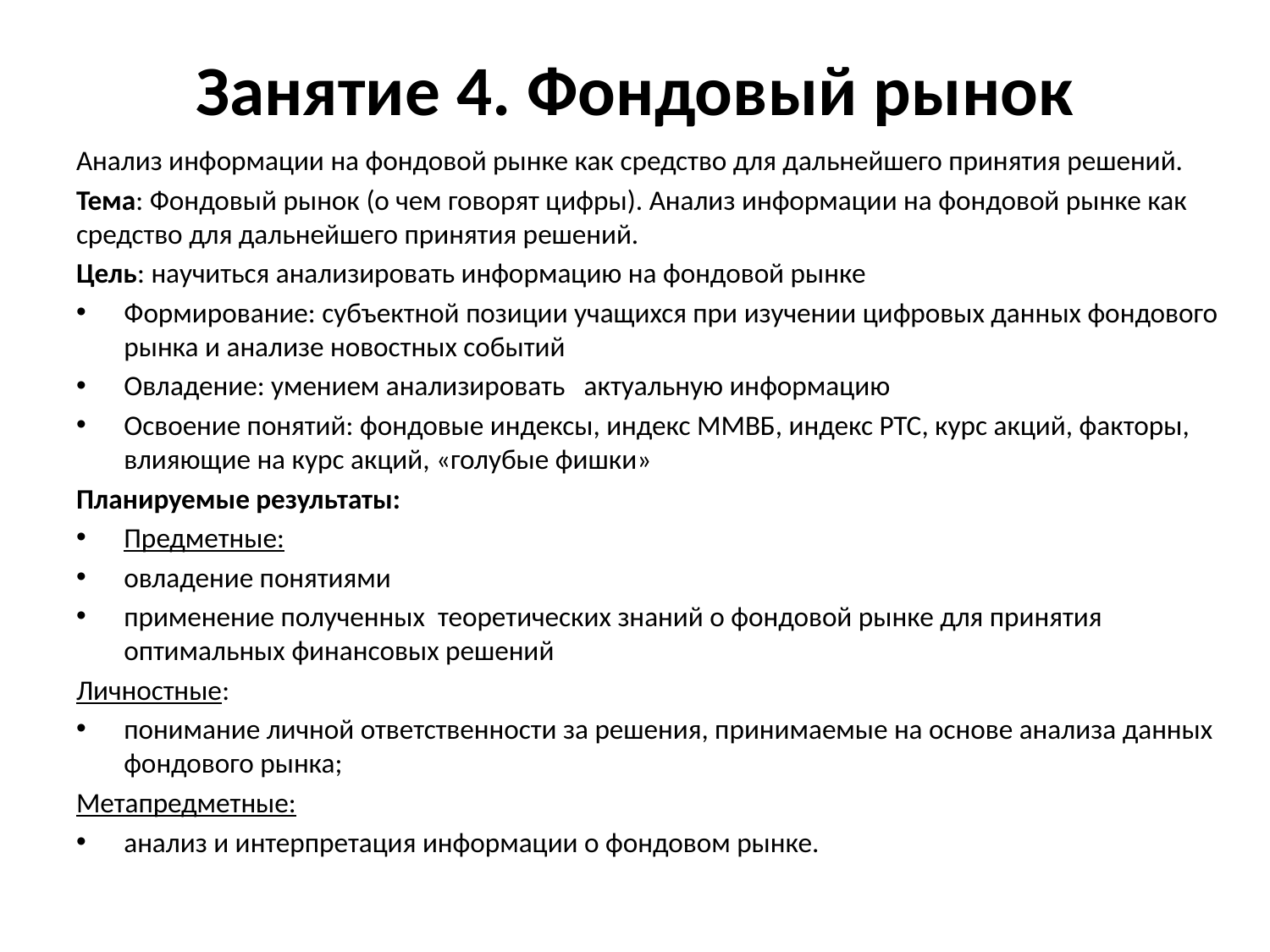

# Занятие 4. Фондовый рынок
Анализ информации на фондовой рынке как средство для дальнейшего принятия решений.
Тема: Фондовый рынок (о чем говорят цифры). Анализ информации на фондовой рынке как средство для дальнейшего принятия решений.
Цель: научиться анализировать информацию на фондовой рынке
Формирование: субъектной позиции учащихся при изучении цифровых данных фондового рынка и анализе новостных событий
Овладение: умением анализировать   актуальную информацию
Освоение понятий: фондовые индексы, индекс ММВБ, индекс РТС, курс акций, факторы, влияющие на курс акций, «голубые фишки»
Планируемые результаты:
Предметные:
овладение понятиями
применение полученных  теоретических знаний о фондовой рынке для принятия оптимальных финансовых решений
Личностные:
понимание личной ответственности за решения, принимаемые на основе анализа данных фондового рынка;
Метапредметные:
анализ и интерпретация информации о фондовом рынке.